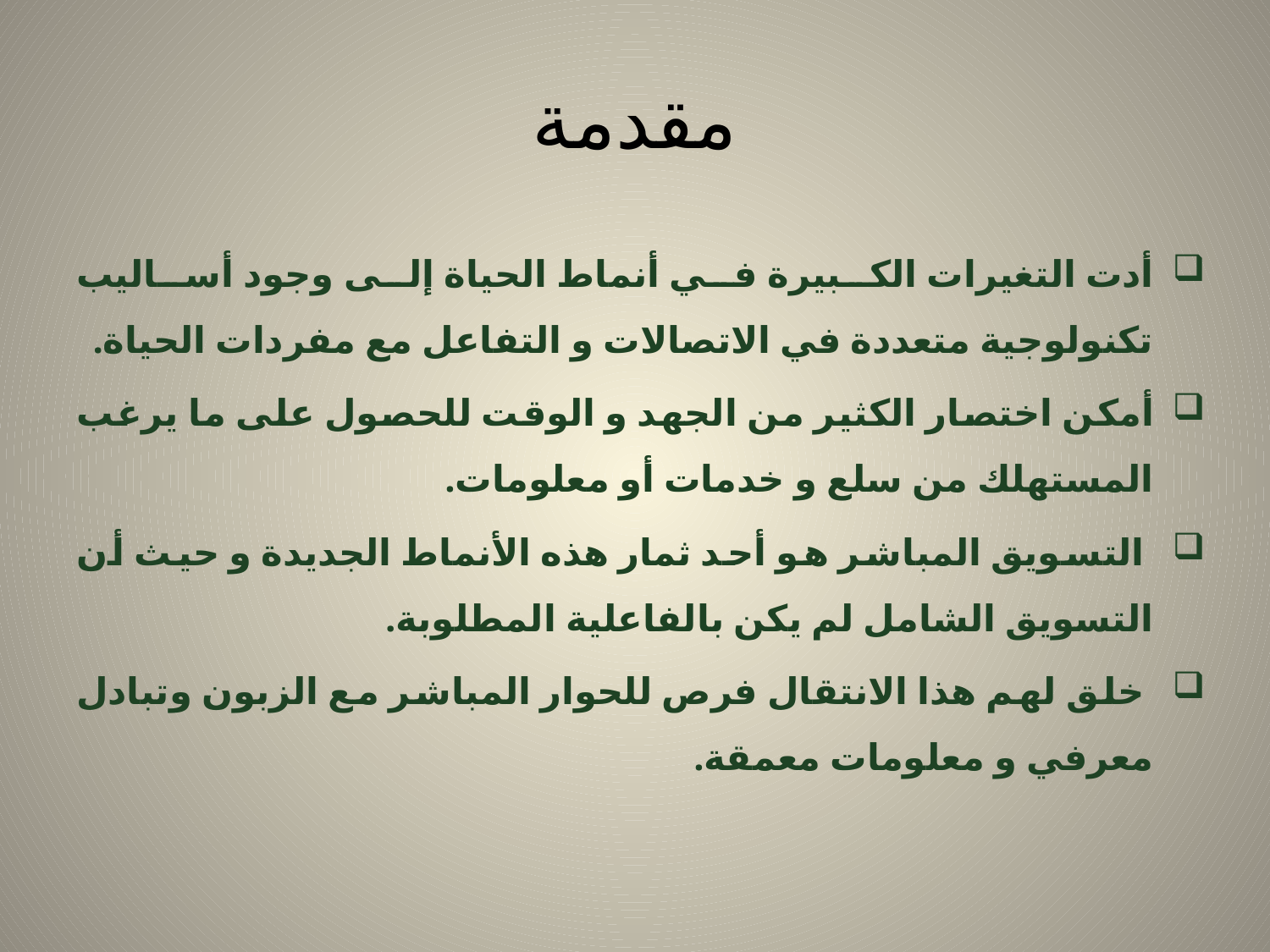

# مقدمة
أدت التغيرات الكبيرة في أنماط الحياة إلى وجود أساليب تكنولوجية متعددة في الاتصالات و التفاعل مع مفردات الحياة.
أمكن اختصار الكثير من الجهد و الوقت للحصول على ما يرغب المستهلك من سلع و خدمات أو معلومات.
 التسويق المباشر هو أحد ثمار هذه الأنماط الجديدة و حيث أن التسويق الشامل لم يكن بالفاعلية المطلوبة.
 خلق لهم هذا الانتقال فرص للحوار المباشر مع الزبون وتبادل معرفي و معلومات معمقة.